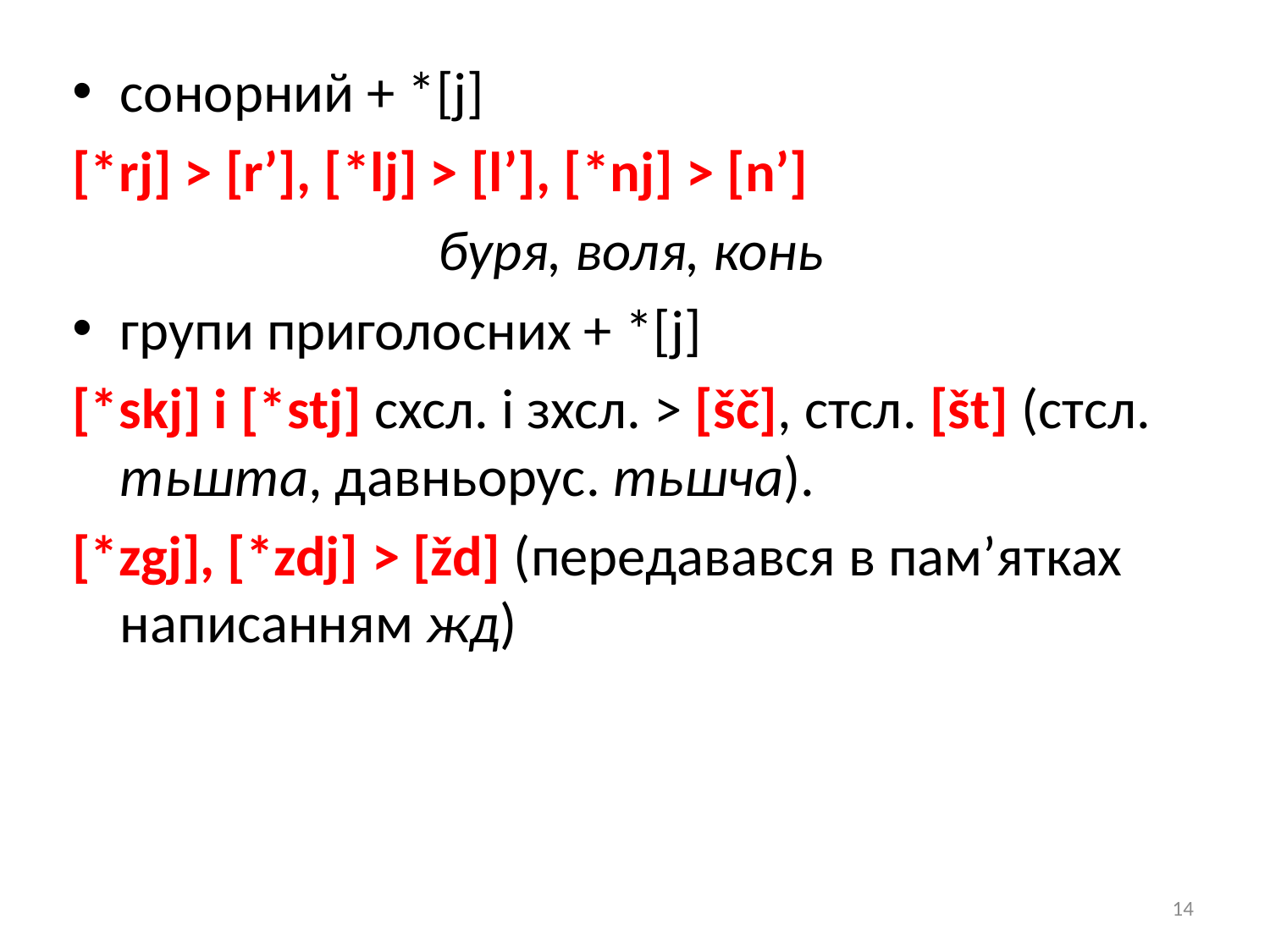

сонорний + *[j]
[*rj] > [r’], [*lj] > [l’], [*nj] > [n’]
буря, воля, конь
групи приголосних + *[j]
[*skj] і [*stj] схсл. і зхсл. > [šč], стсл. [št] (стсл. тьшта, давньорус. тьшча).
[*zgj], [*zdj] > [žd] (передавався в пам’ятках написанням жд)
14